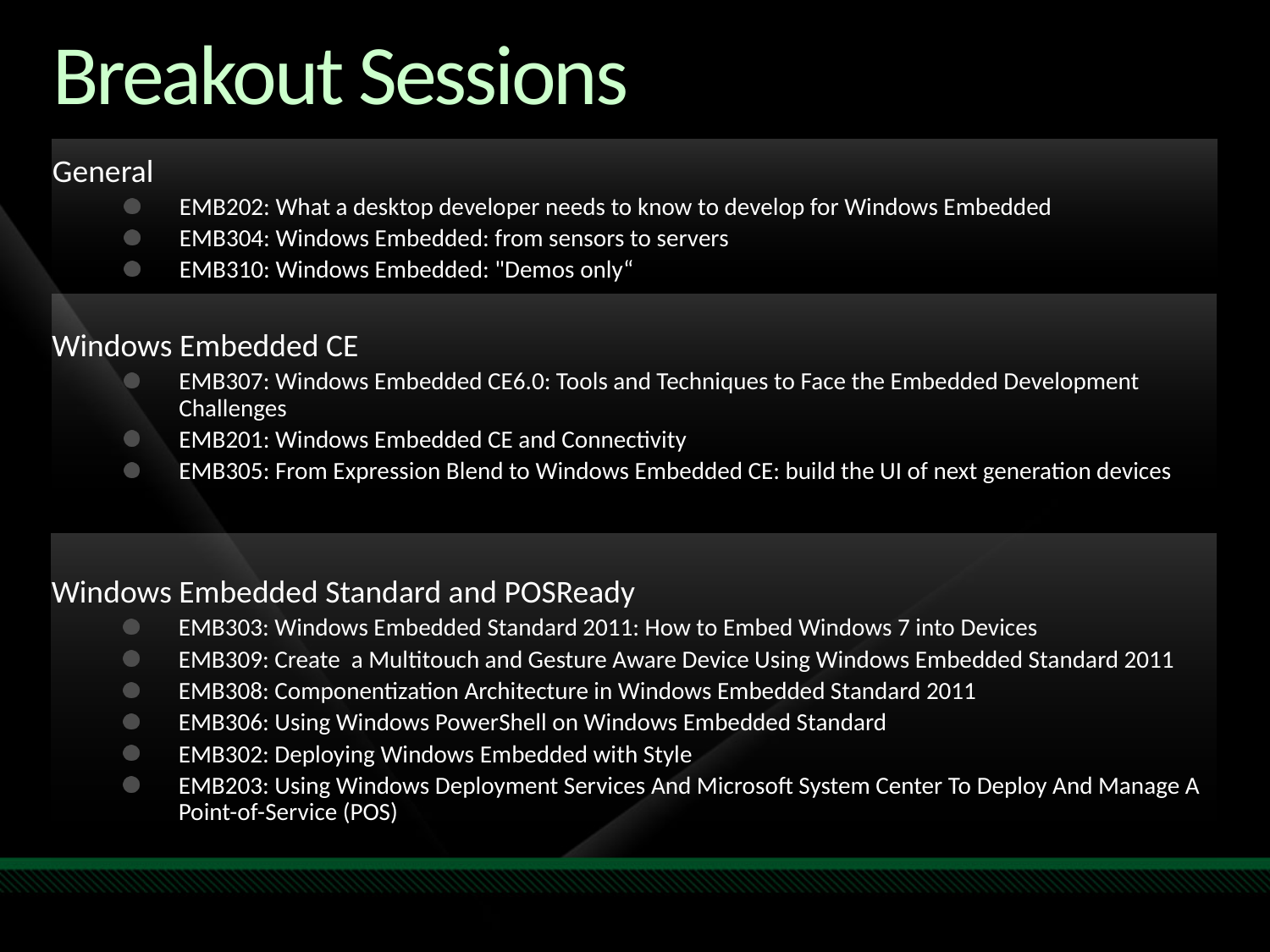

Required Slide
Track PMs will supply the content for this slide,
which will be inserted during
the final scrub.
# Breakout Sessions
General
EMB202: What a desktop developer needs to know to develop for Windows Embedded
EMB304: Windows Embedded: from sensors to servers
EMB310: Windows Embedded: "Demos only“
Windows Embedded CE
EMB307: Windows Embedded CE6.0: Tools and Techniques to Face the Embedded Development Challenges
EMB201: Windows Embedded CE and Connectivity
EMB305: From Expression Blend to Windows Embedded CE: build the UI of next generation devices
Windows Embedded Standard and POSReady
EMB303: Windows Embedded Standard 2011: How to Embed Windows 7 into Devices
EMB309: Create  a Multitouch and Gesture Aware Device Using Windows Embedded Standard 2011
EMB308: Componentization Architecture in Windows Embedded Standard 2011
EMB306: Using Windows PowerShell on Windows Embedded Standard
EMB302: Deploying Windows Embedded with Style
EMB203: Using Windows Deployment Services And Microsoft System Center To Deploy And Manage A Point-of-Service (POS)